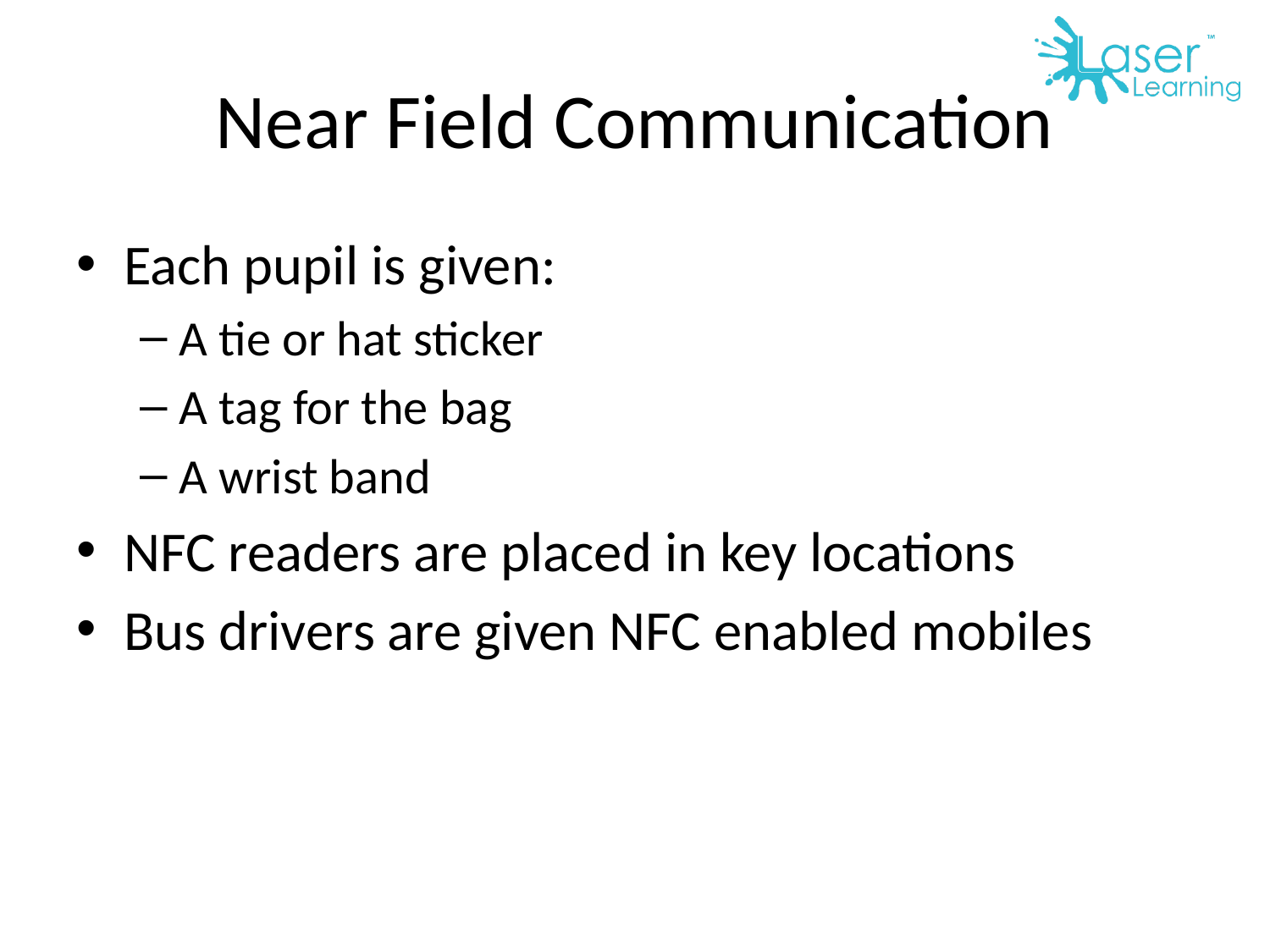

Near Field Communication
Each pupil is given:
A tie or hat sticker
A tag for the bag
A wrist band
NFC readers are placed in key locations
Bus drivers are given NFC enabled mobiles